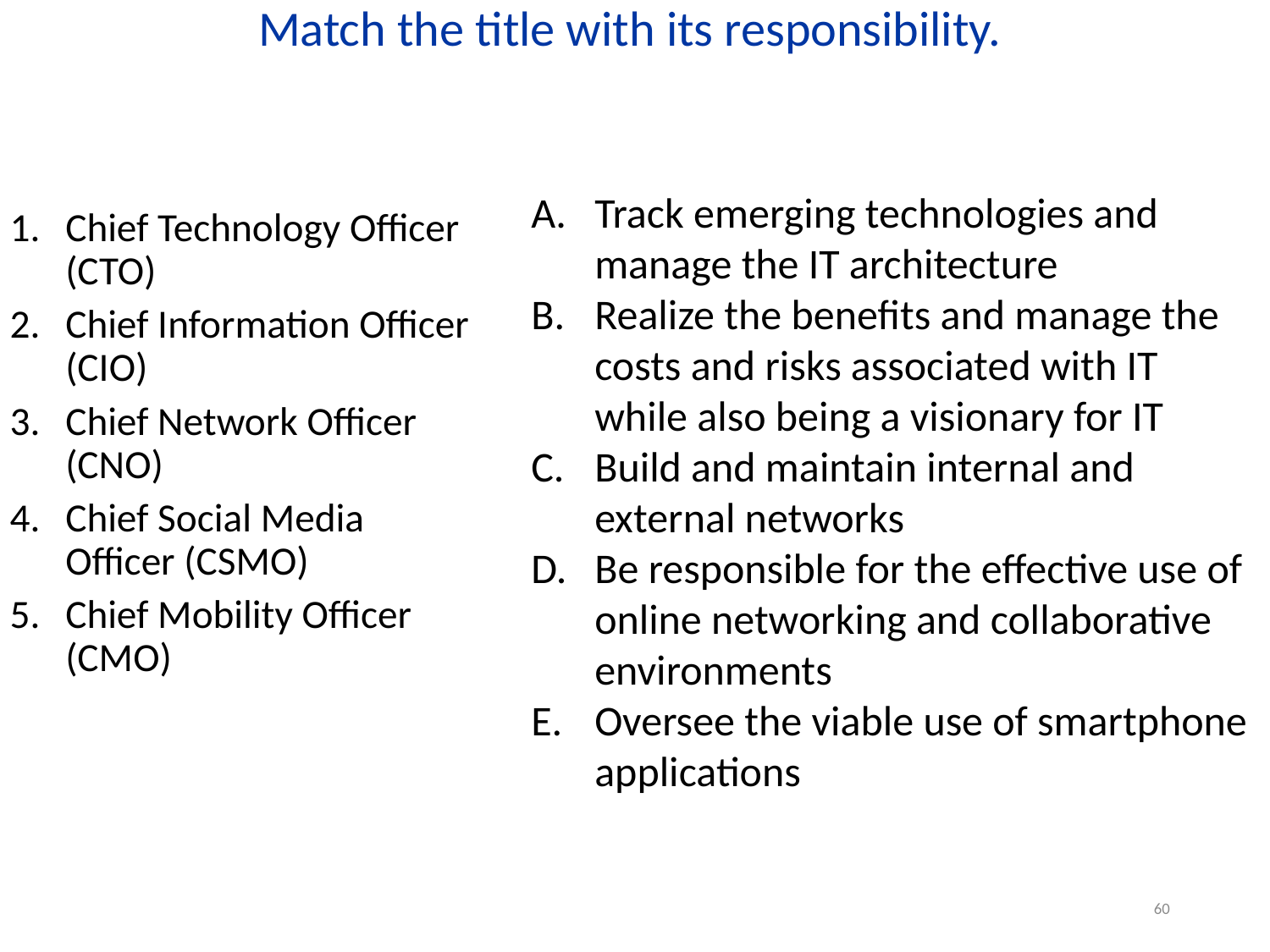

Match the title with its responsibility.
Track emerging technologies and manage the IT architecture
Realize the benefits and manage the costs and risks associated with IT while also being a visionary for IT
Build and maintain internal and external networks
Be responsible for the effective use of online networking and collaborative environments
Oversee the viable use of smartphone applications
Chief Technology Officer (CTO)
Chief Information Officer (CIO)
Chief Network Officer (CNO)
Chief Social Media Officer (CSMO)
Chief Mobility Officer (CMO)
60